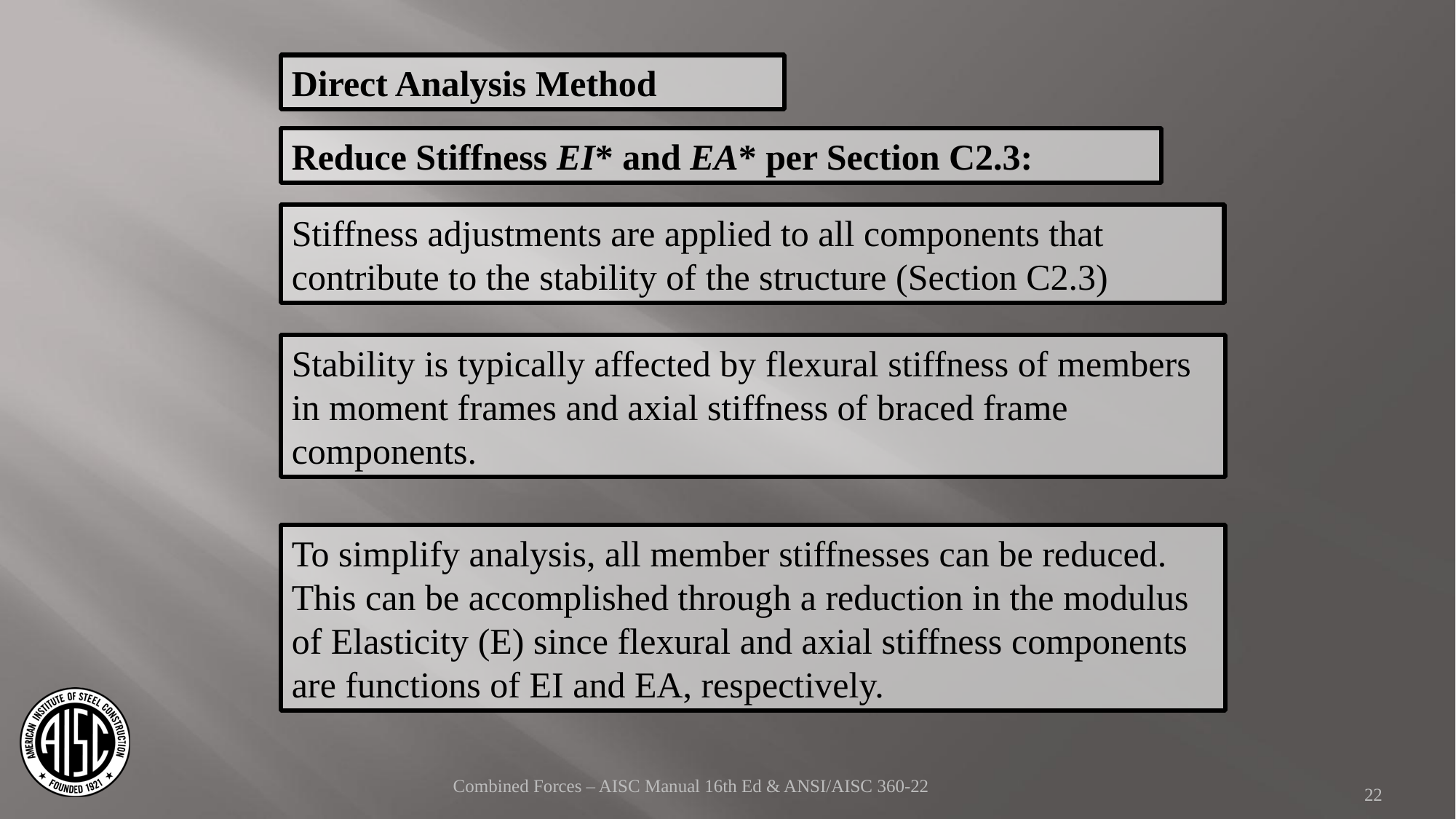

Direct Analysis Method
Reduce Stiffness EI* and EA* per Section C2.3:
Stiffness adjustments are applied to all components that contribute to the stability of the structure (Section C2.3)
Stability is typically affected by flexural stiffness of members in moment frames and axial stiffness of braced frame components.
To simplify analysis, all member stiffnesses can be reduced. This can be accomplished through a reduction in the modulus of Elasticity (E) since flexural and axial stiffness components are functions of EI and EA, respectively.
Combined Forces – AISC Manual 16th Ed & ANSI/AISC 360-22
22